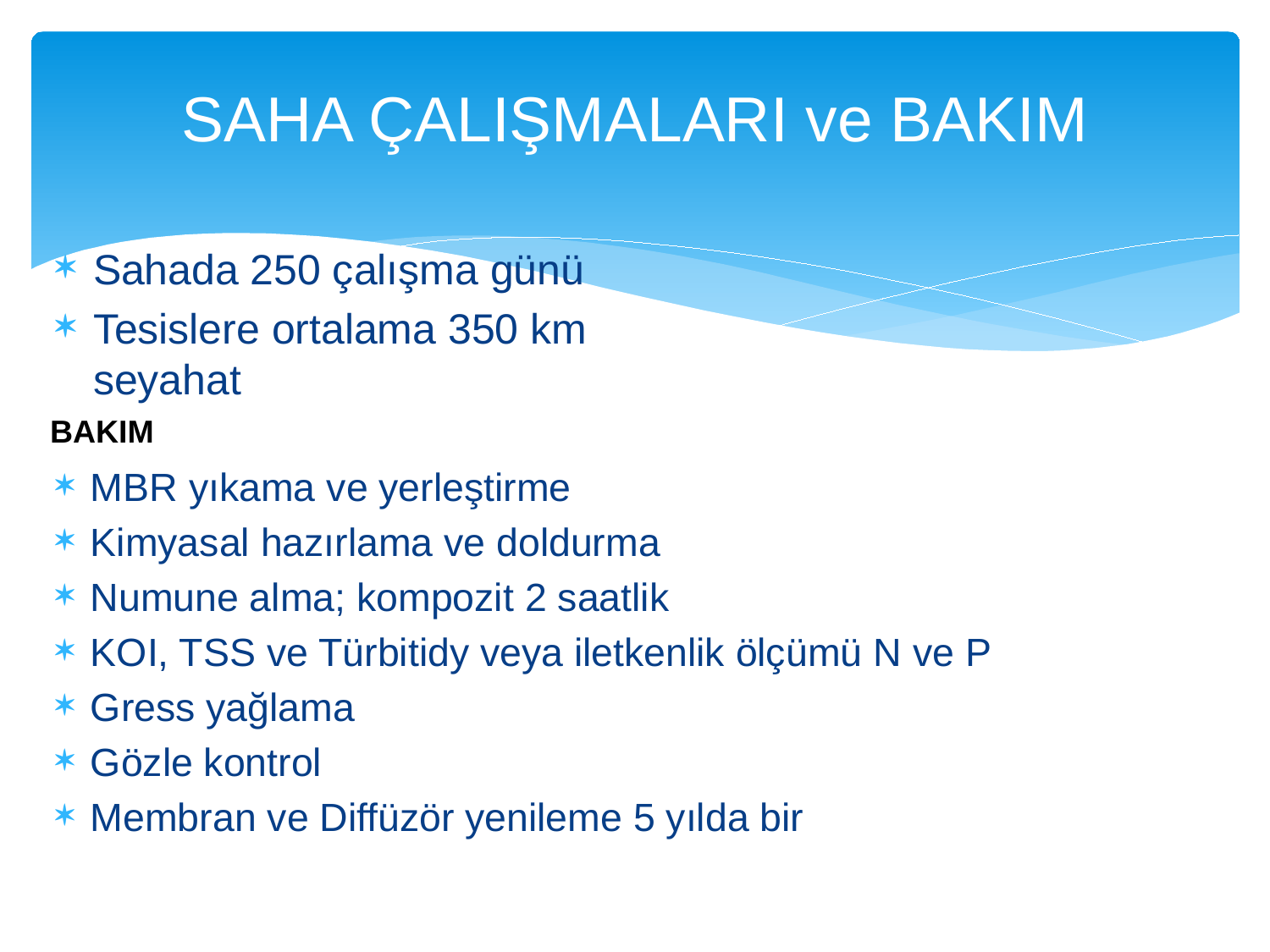

# SAHA ÇALIŞMALARI ve BAKIM
Sahada 250 çalışma günü
Tesislere ortalama 350 km seyahat

BAKIM
MBR yıkama ve yerleştirme
Kimyasal hazırlama ve doldurma
Numune alma; kompozit 2 saatlik
KOI, TSS ve Türbitidy veya iletkenlik ölçümü N ve P
Gress yağlama
Gözle kontrol
Membran ve Diffüzör yenileme 5 yılda bir